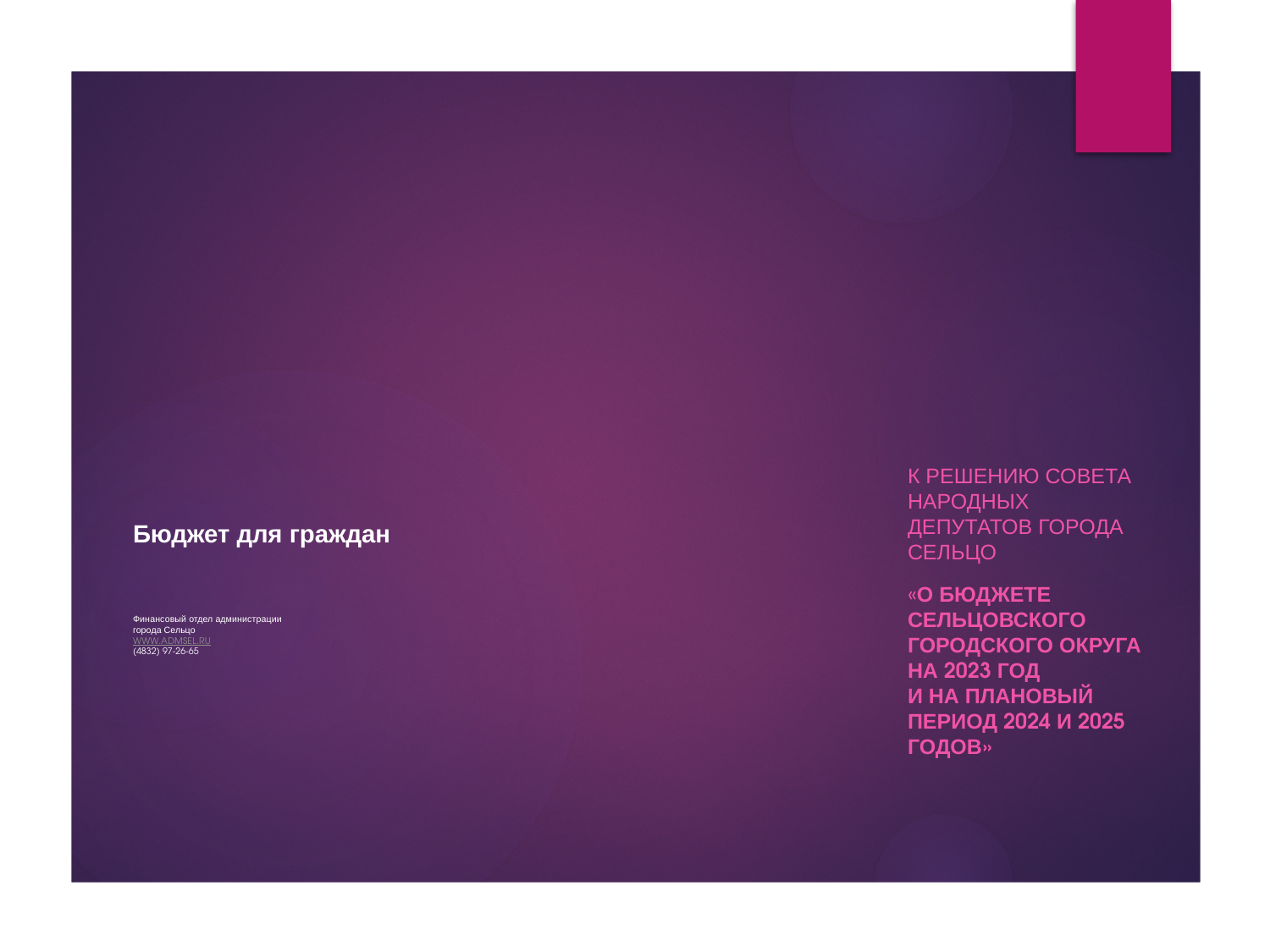

# Бюджет для граждан Финансовый отдел администрации города Сельцо www.admsel.ru (4832) 97-26-65
К Решению Совета народных депутатов города Сельцо
«О бюджете СельцовскОГО городскоГО округА на 2023 год
и на плановый период 2024 и 2025 годов»